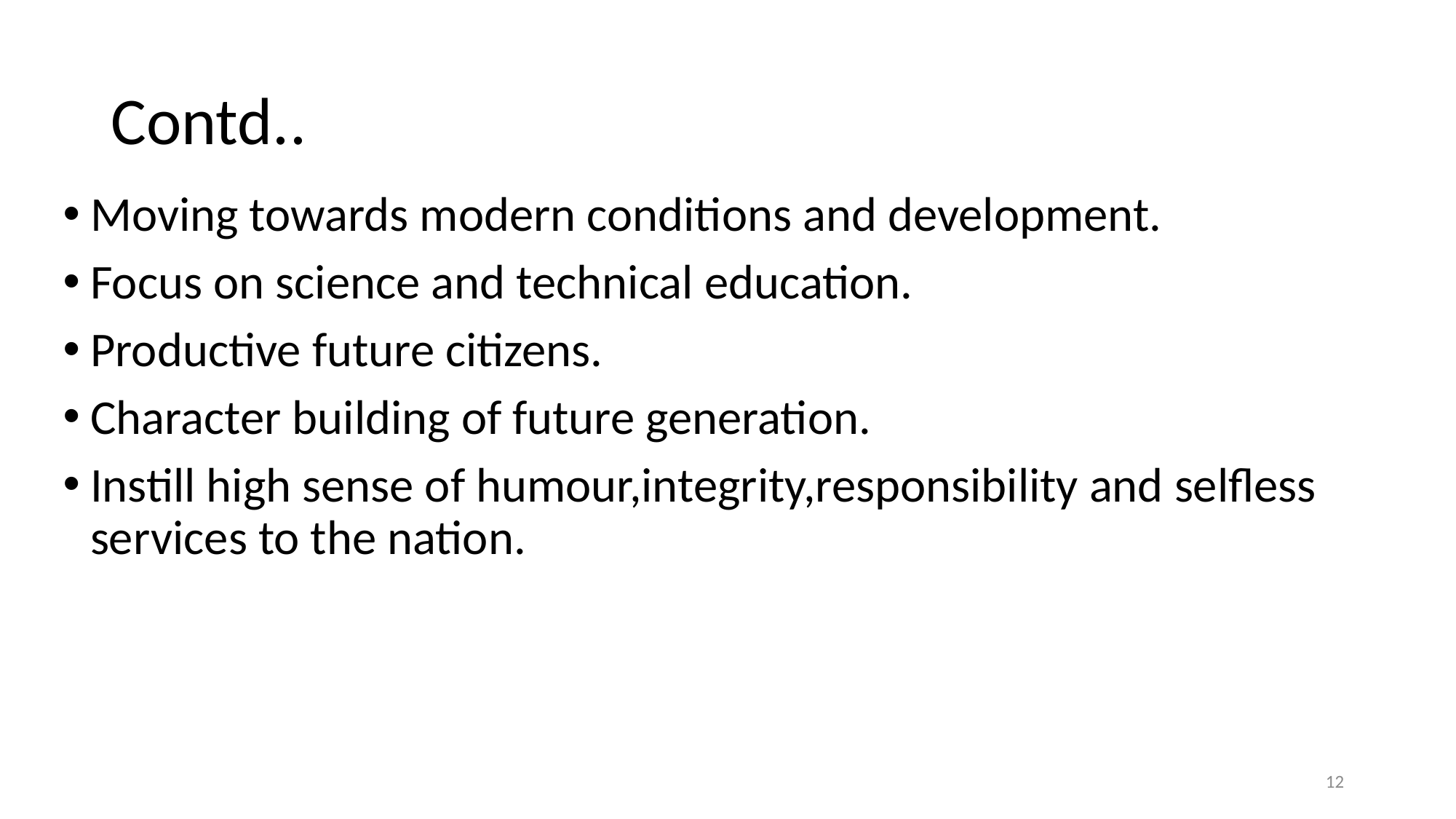

# Contd..
Moving towards modern conditions and development.
Focus on science and technical education.
Productive future citizens.
Character building of future generation.
Instill high sense of humour,integrity,responsibility and selfless services to the nation.

12